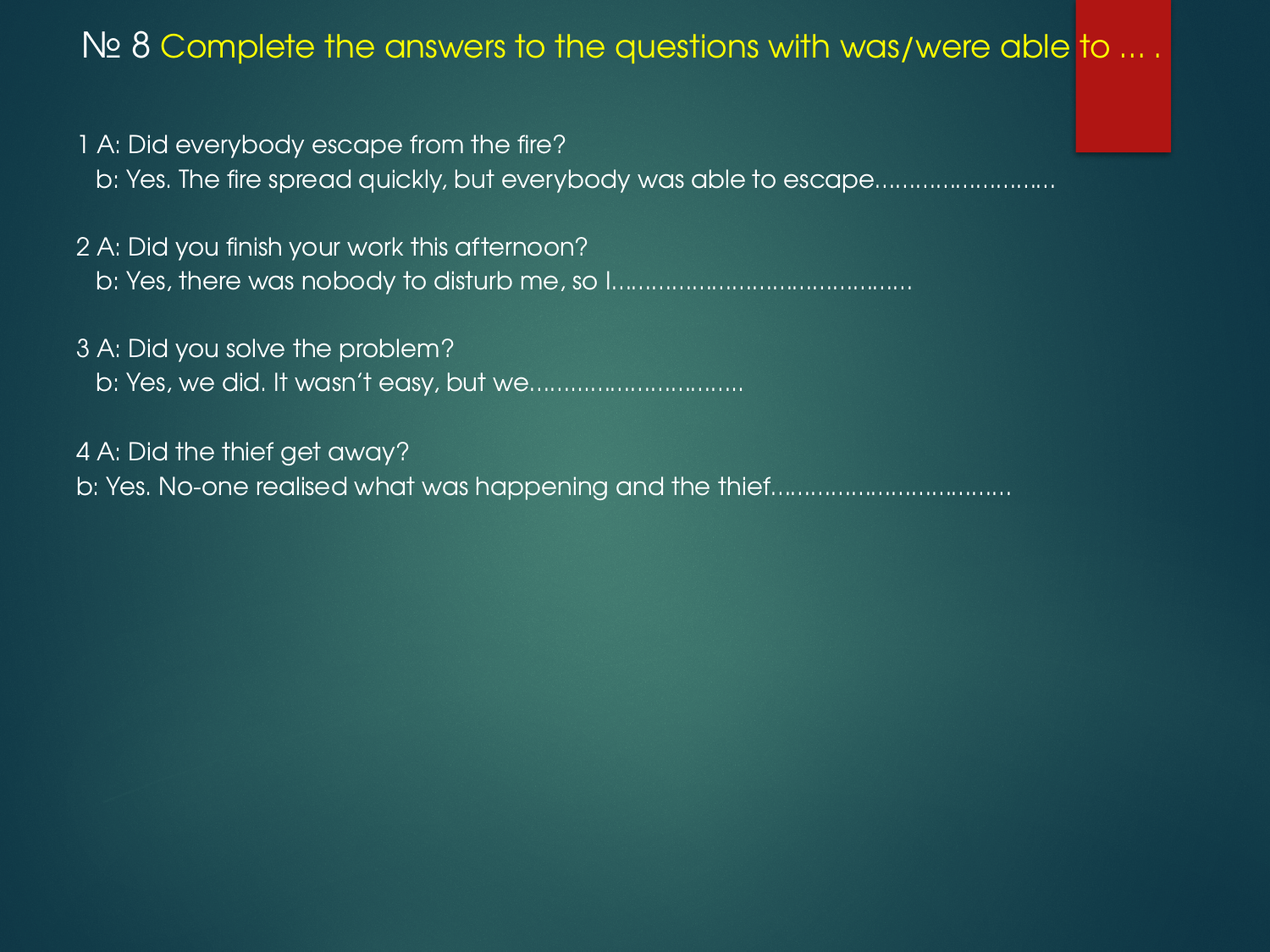

№ 8 Complete the answers to the questions with was/were able to … .
1 A: Did everybody escape from the fire?
   b: Yes. The fire spread quickly, but everybody was able to escape………………………
2 A: Did you finish your work this afternoon?
   b: Yes, there was nobody to disturb me, so I………………………………………
3 A: Did you solve the problem?
   b: Yes, we did. It wasn’t easy, but we……...…………………..
4 A: Did the thief get away?
b: Yes. No-one realised what was happening and the thief………………………………